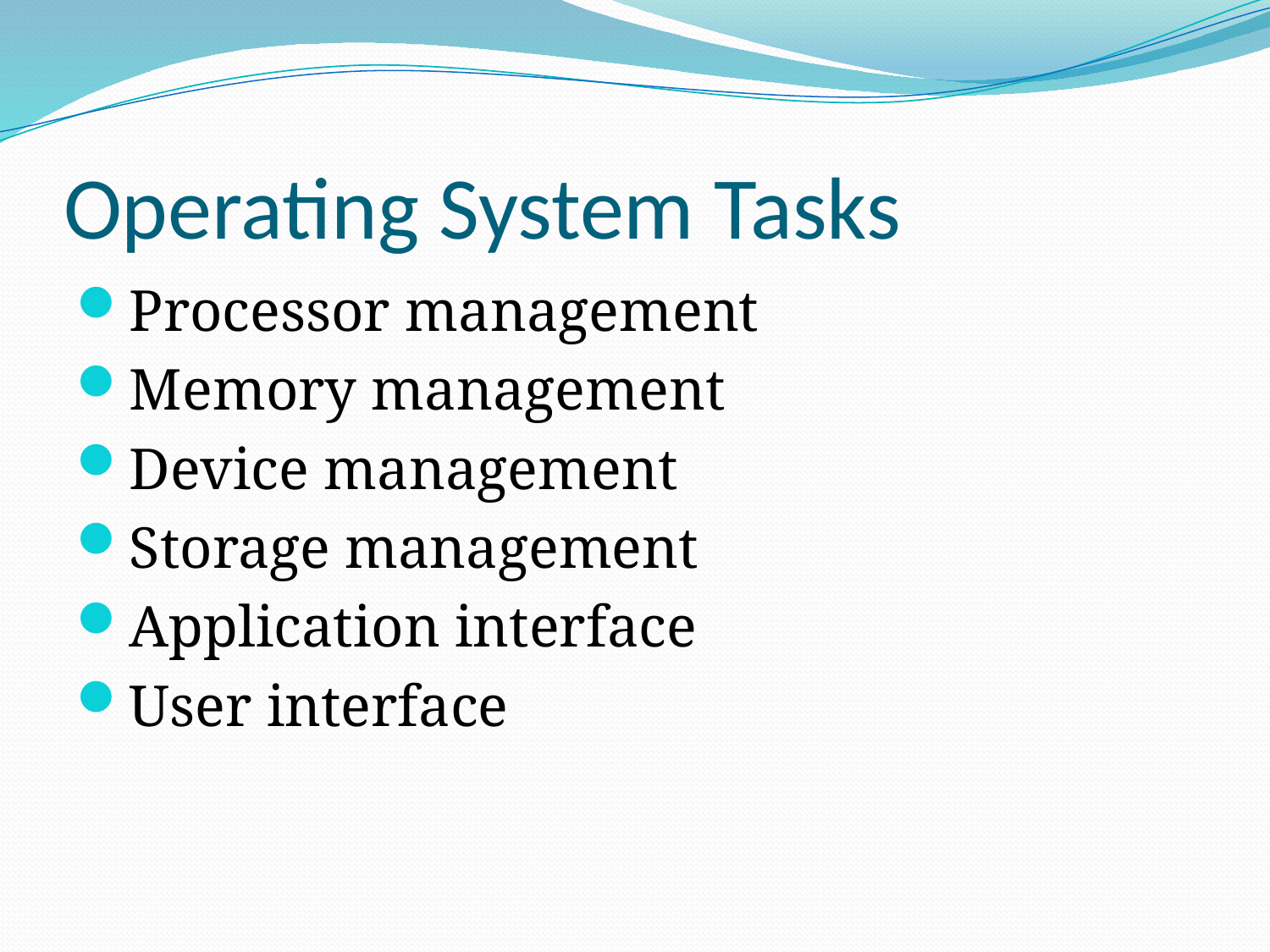

# Operating System Tasks
Processor management
Memory management
Device management
Storage management
Application interface
User interface